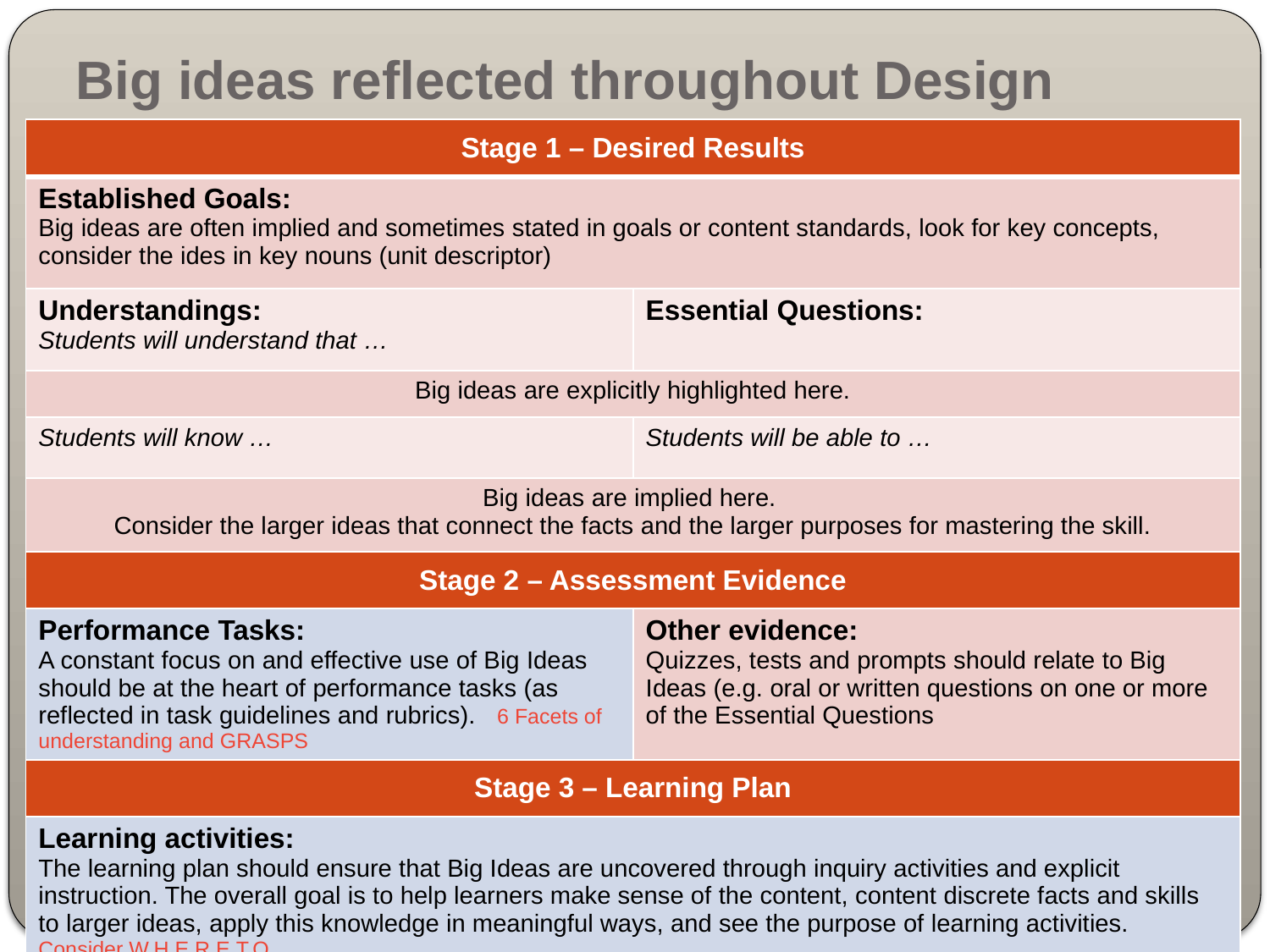

# Big ideas reflected throughout Design
| Stage 1 – Desired Results |  |
| --- | --- |
| Established Goals: Big ideas are often implied and sometimes stated in goals or content standards, look for key concepts, consider the ides in key nouns (unit descriptor) |  |
| Understandings: Students will understand that … | Essential Questions: |
| Big ideas are explicitly highlighted here. |  |
| Students will know … | Students will be able to … |
| Big ideas are implied here. Consider the larger ideas that connect the facts and the larger purposes for mastering the skill. |  |
| Stage 2 – Assessment Evidence |  |
| Performance Tasks: A constant focus on and effective use of Big Ideas should be at the heart of performance tasks (as reflected in task guidelines and rubrics). 6 Facets of understanding and GRASPS | Other evidence: Quizzes, tests and prompts should relate to Big Ideas (e.g. oral or written questions on one or more of the Essential Questions |
| Stage 3 – Learning Plan |  |
| Learning activities: The learning plan should ensure that Big Ideas are uncovered through inquiry activities and explicit instruction. The overall goal is to help learners make sense of the content, content discrete facts and skills to larger ideas, apply this knowledge in meaningful ways, and see the purpose of learning activities. Consider W.H.E.R.E.T.O. |  |